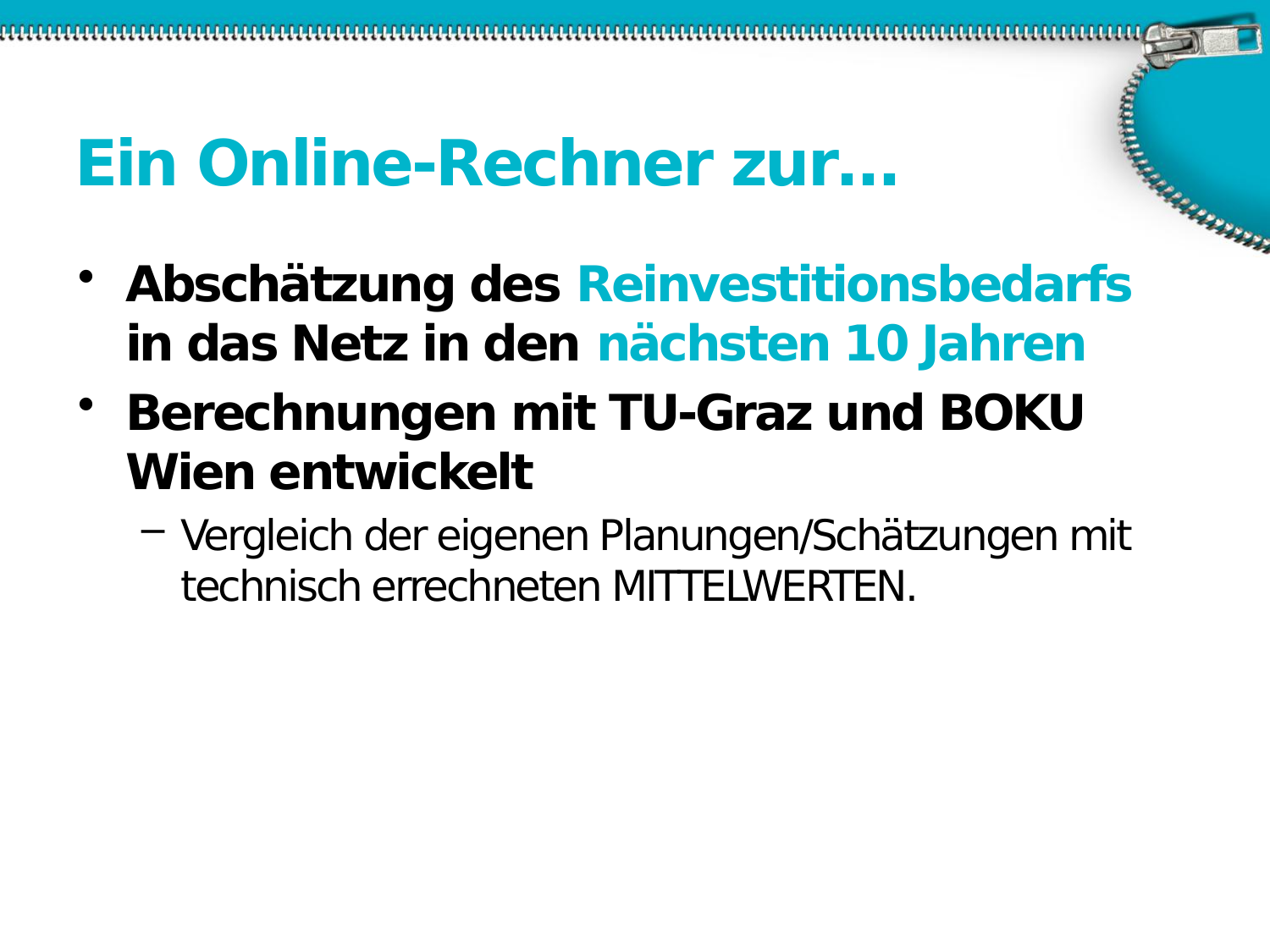

# Ein Online-Rechner zur…
Abschätzung des Reinvestitionsbedarfs in das Netz in den nächsten 10 Jahren
Berechnungen mit TU-Graz und BOKU Wien entwickelt
Vergleich der eigenen Planungen/Schätzungen mit technisch errechneten MITTELWERTEN.